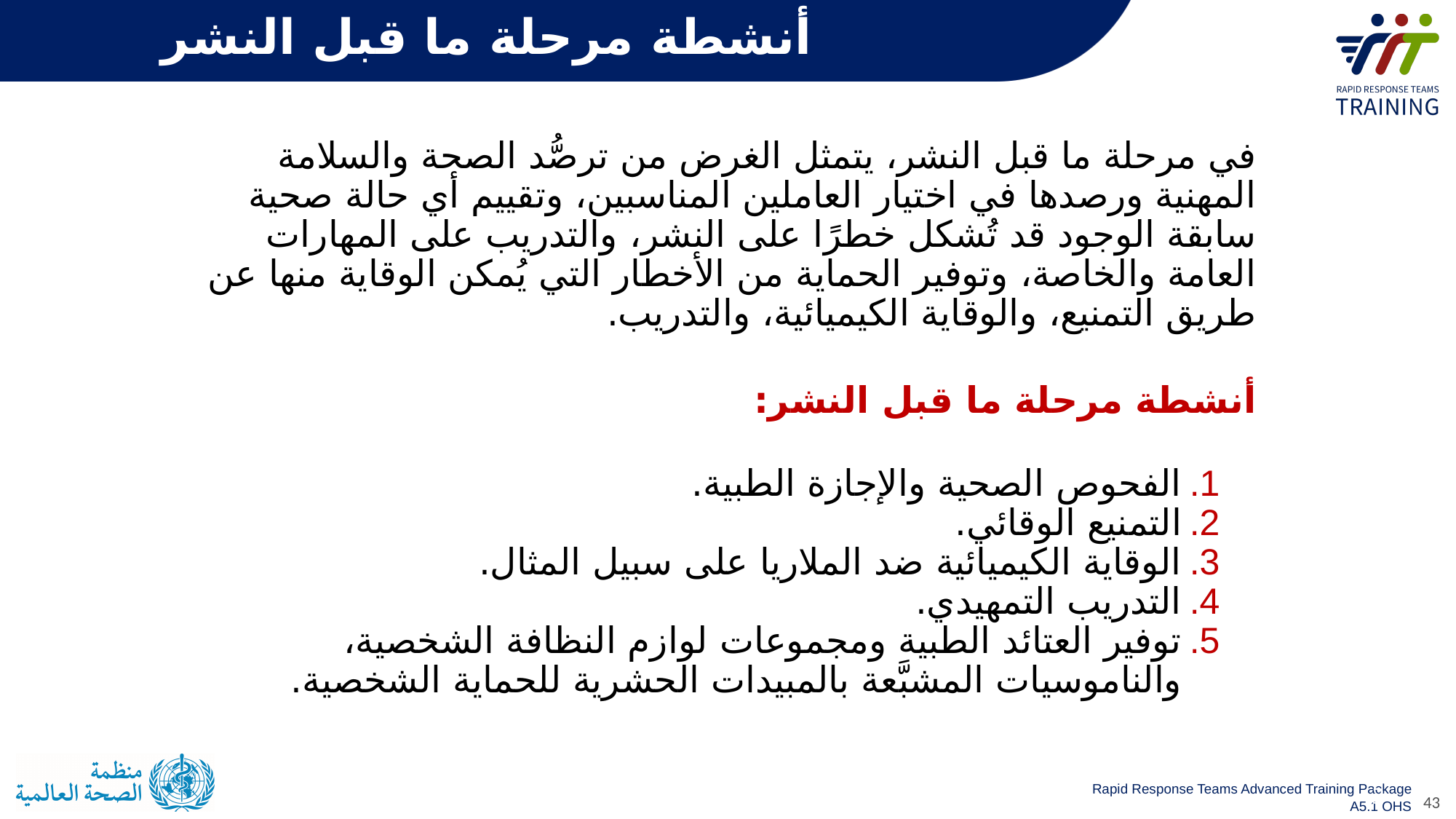

أنشطة مرحلة ما قبل النشر
في مرحلة ما قبل النشر، يتمثل الغرض من ترصُّد الصحة والسلامة المهنية ورصدها في اختيار العاملين المناسبين، وتقييم أي حالة صحية سابقة الوجود قد تُشكل خطرًا على النشر، والتدريب على المهارات العامة والخاصة، وتوفير الحماية من الأخطار التي يُمكن الوقاية منها عن طريق التمنيع، والوقاية الكيميائية، والتدريب.

أنشطة مرحلة ما قبل النشر:

الفحوص الصحية والإجازة الطبية.
التمنيع الوقائي.
الوقاية الكيميائية ضد الملاريا على سبيل المثال.
التدريب التمهيدي.
توفير العتائد الطبية ومجموعات لوازم النظافة الشخصية، والناموسيات المشبَّعة بالمبيدات الحشرية للحماية الشخصية.
43